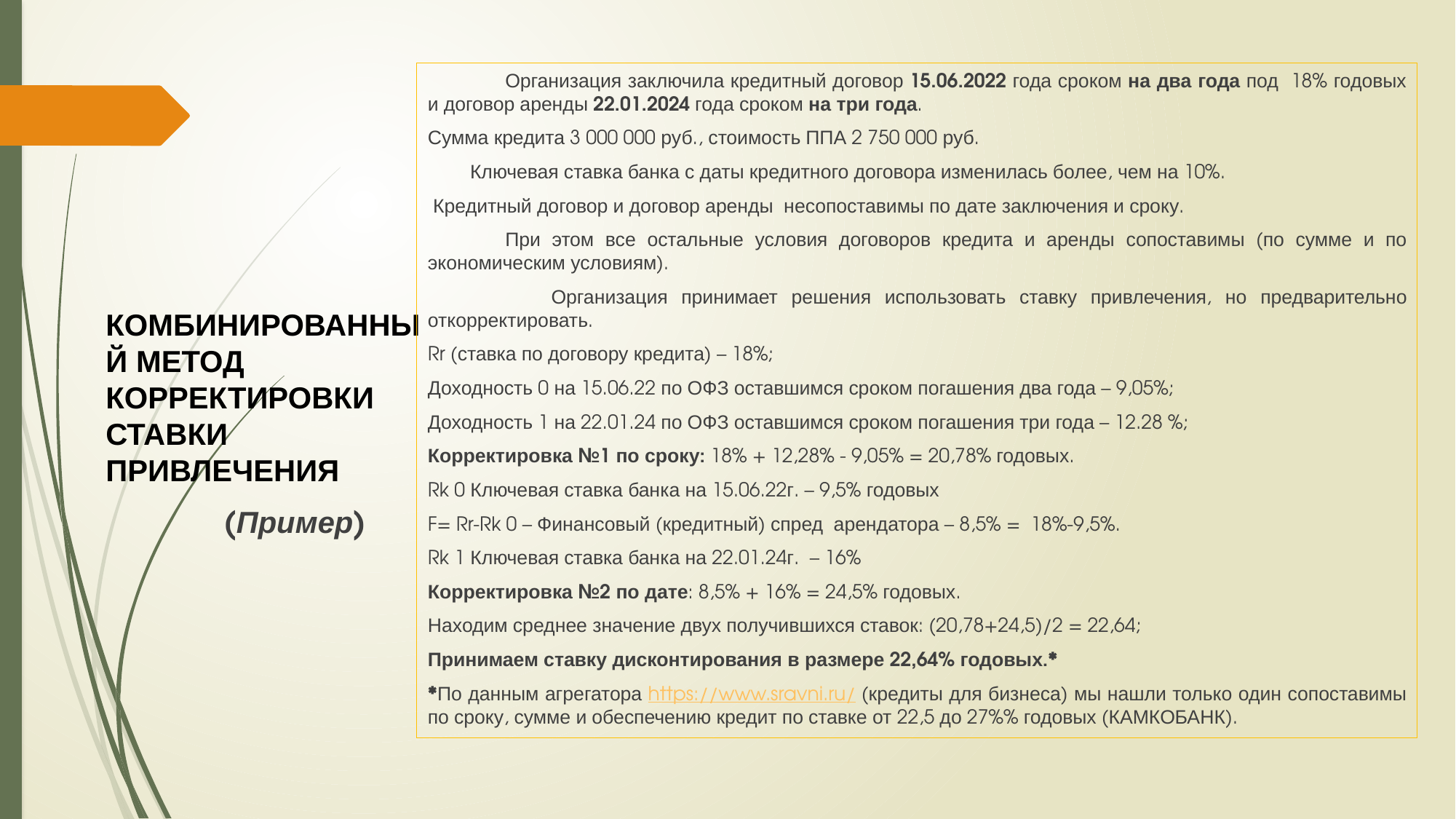

Организация заключила кредитный договор 15.06.2022 года сроком на два года под  18% годовых и договор аренды 22.01.2024 года сроком на три года.
Сумма кредита 3 000 000 руб., стоимость ППА 2 750 000 руб.
        Ключевая ставка банка с даты кредитного договора изменилась более, чем на 10%.
 Кредитный договор и договор аренды  несопоставимы по дате заключения и сроку.
	При этом все остальные условия договоров кредита и аренды сопоставимы (по сумме и по экономическим условиям).
         Организация принимает решения использовать ставку привлечения, но предварительно откорректировать.
Rr (ставка по договору кредита) – 18%;
Доходность 0 на 15.06.22 по ОФЗ оставшимся сроком погашения два года – 9,05%;
Доходность 1 на 22.01.24 по ОФЗ оставшимся сроком погашения три года – 12.28 %;
Корректировка №1 по сроку: 18% + 12,28% - 9,05% = 20,78% годовых.
Rk 0 Ключевая ставка банка на 15.06.22г. – 9,5% годовых
F= Rr-Rk 0 – Финансовый (кредитный) спред  арендатора – 8,5% =  18%-9,5%.
Rk 1 Ключевая ставка банка на 22.01.24г.  – 16%
Корректировка №2 по дате: 8,5% + 16% = 24,5% годовых.
Находим среднее значение двух получившихся ставок: (20,78+24,5)/2 = 22,64;
Принимаем ставку дисконтирования в размере 22,64% годовых.*
*По данным агрегатора https://www.sravni.ru/ (кредиты для бизнеса) мы нашли только один сопоставимы по сроку, сумме и обеспечению кредит по ставке от 22,5 до 27%% годовых (КАМКОБАНК).

Комбинированный метод корректировки СТАВКИ ПРИВЛЕЧЕНИЯ
	 (Пример)